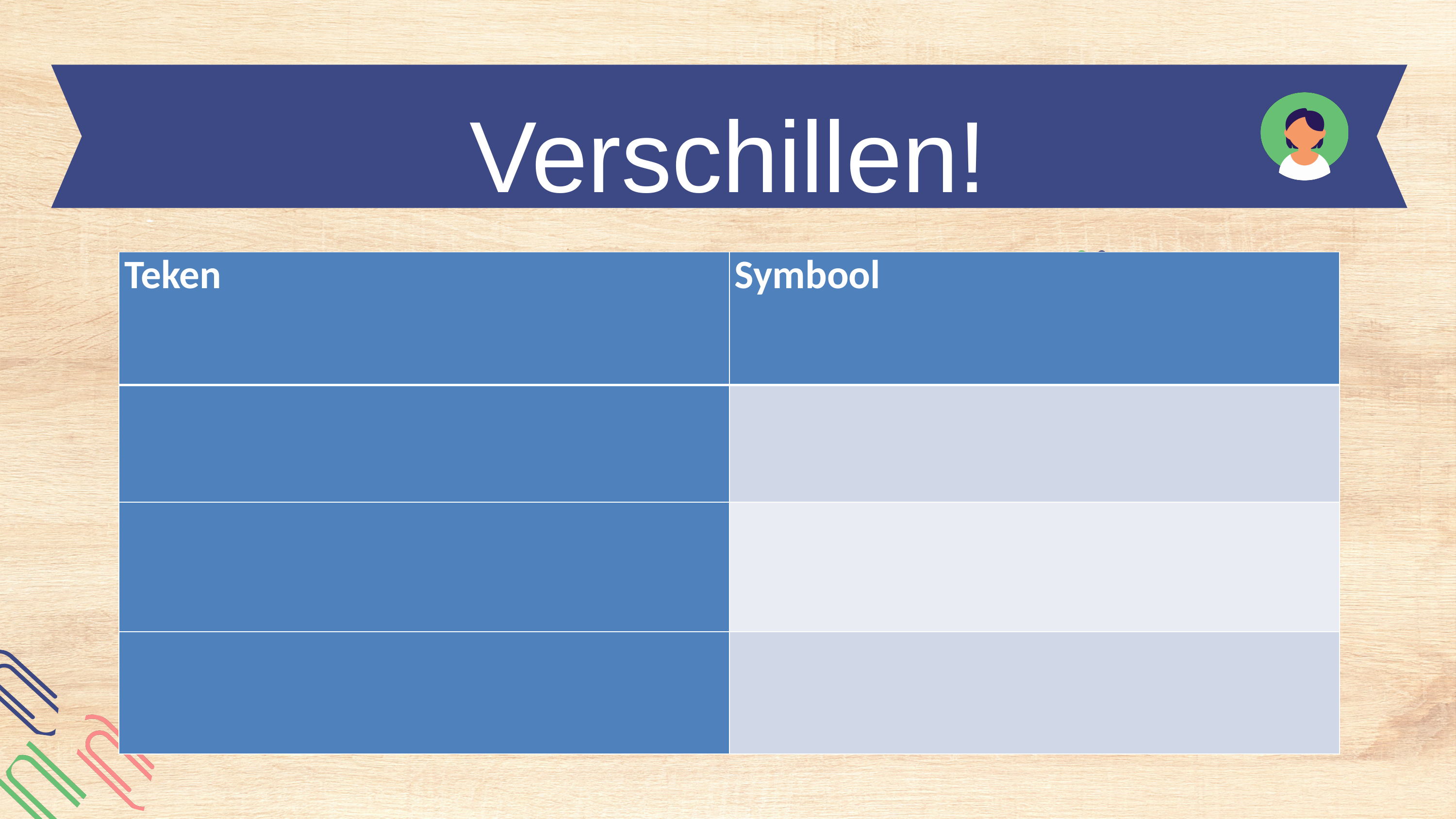

Verschillen!

| Teken | Symbool |
| --- | --- |
|  |  |
|  |  |
|  |  |
What is the most difficult part of writing a story?